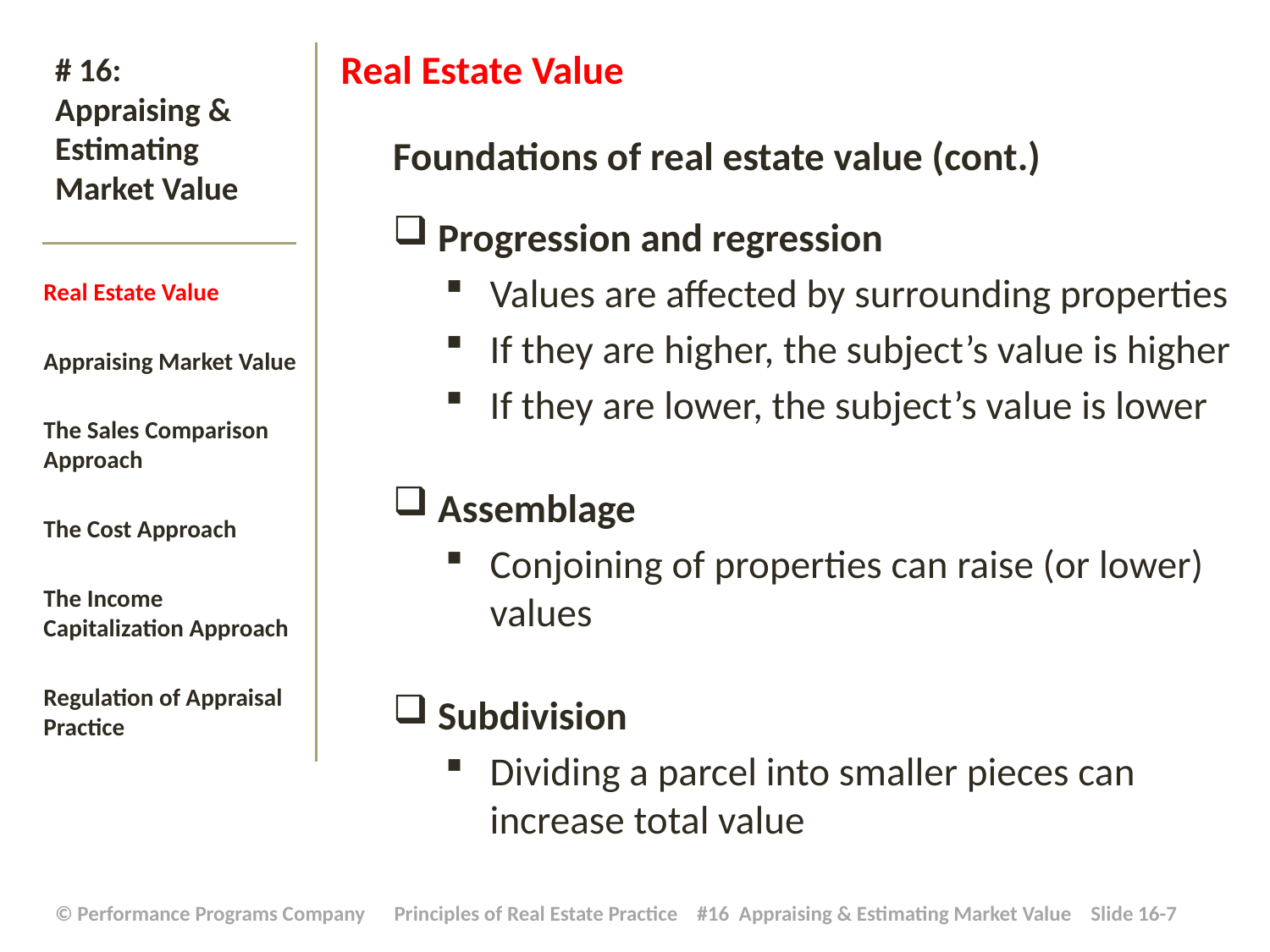

Real Estate Value

Foundations of real estate value (cont.)

Progression and regression
Values are affected by surrounding properties
If they are higher, the subject’s value is higher
If they are lower, the subject’s value is lower
Assemblage
Conjoining of properties can raise (or lower) values
Subdivision
Dividing a parcel into smaller pieces can increase total value
# # 16: Appraising & Estimating Market Value

Real Estate Value

Appraising Market Value

The Sales Comparison Approach

The Cost Approach

The Income Capitalization Approach

Regulation of Appraisal Practice

| © Performance Programs Company Principles of Real Estate Practice #16 Appraising & Estimating Market Value Slide 16-7 |
| --- |